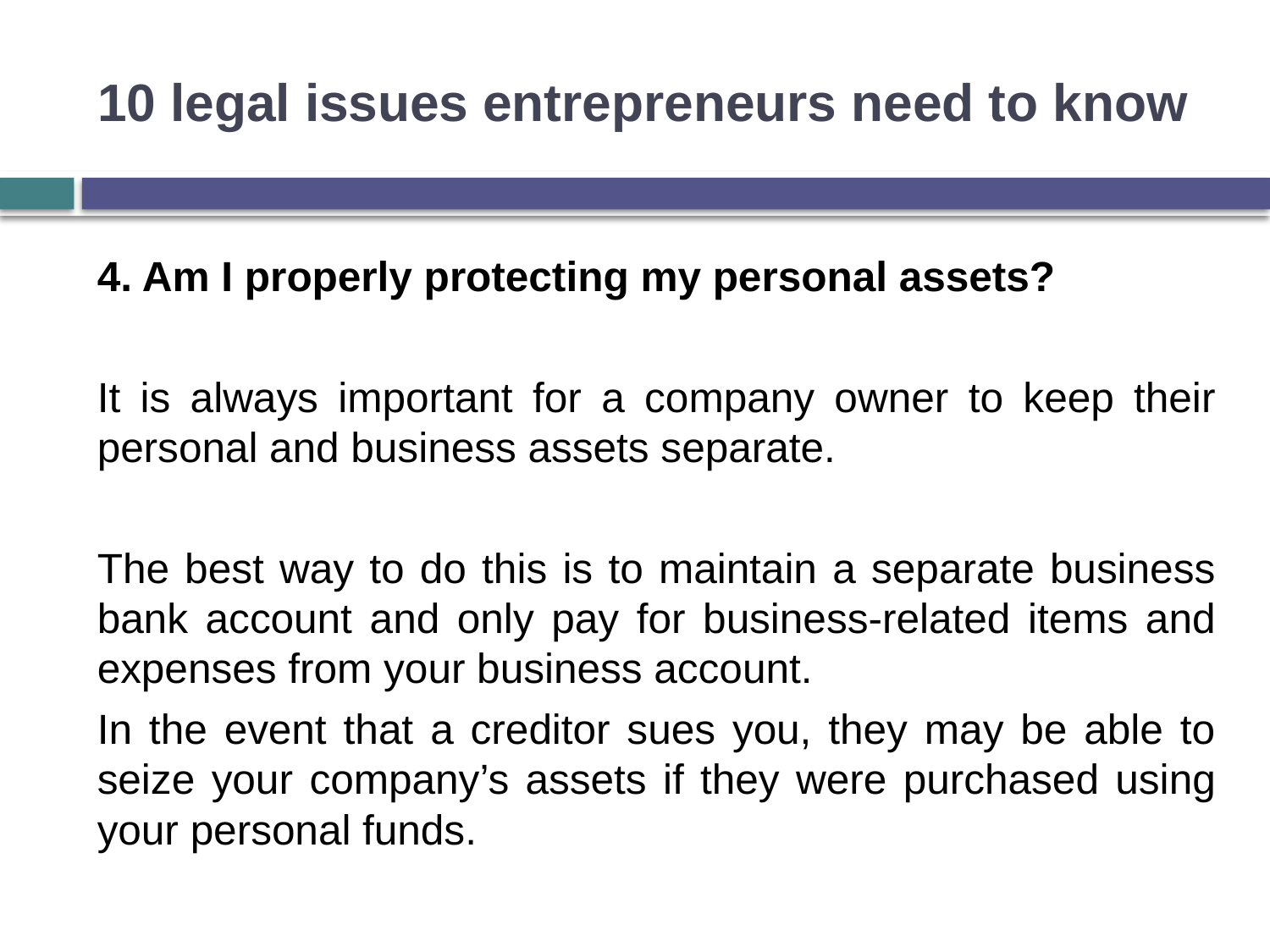

# 10 legal issues entrepreneurs need to know
4. Am I properly protecting my personal assets?

It is always important for a company owner to keep their personal and business assets separate.

The best way to do this is to maintain a separate business bank account and only pay for business-related items and expenses from your business account.
In the event that a creditor sues you, they may be able to seize your company’s assets if they were purchased using your personal funds.